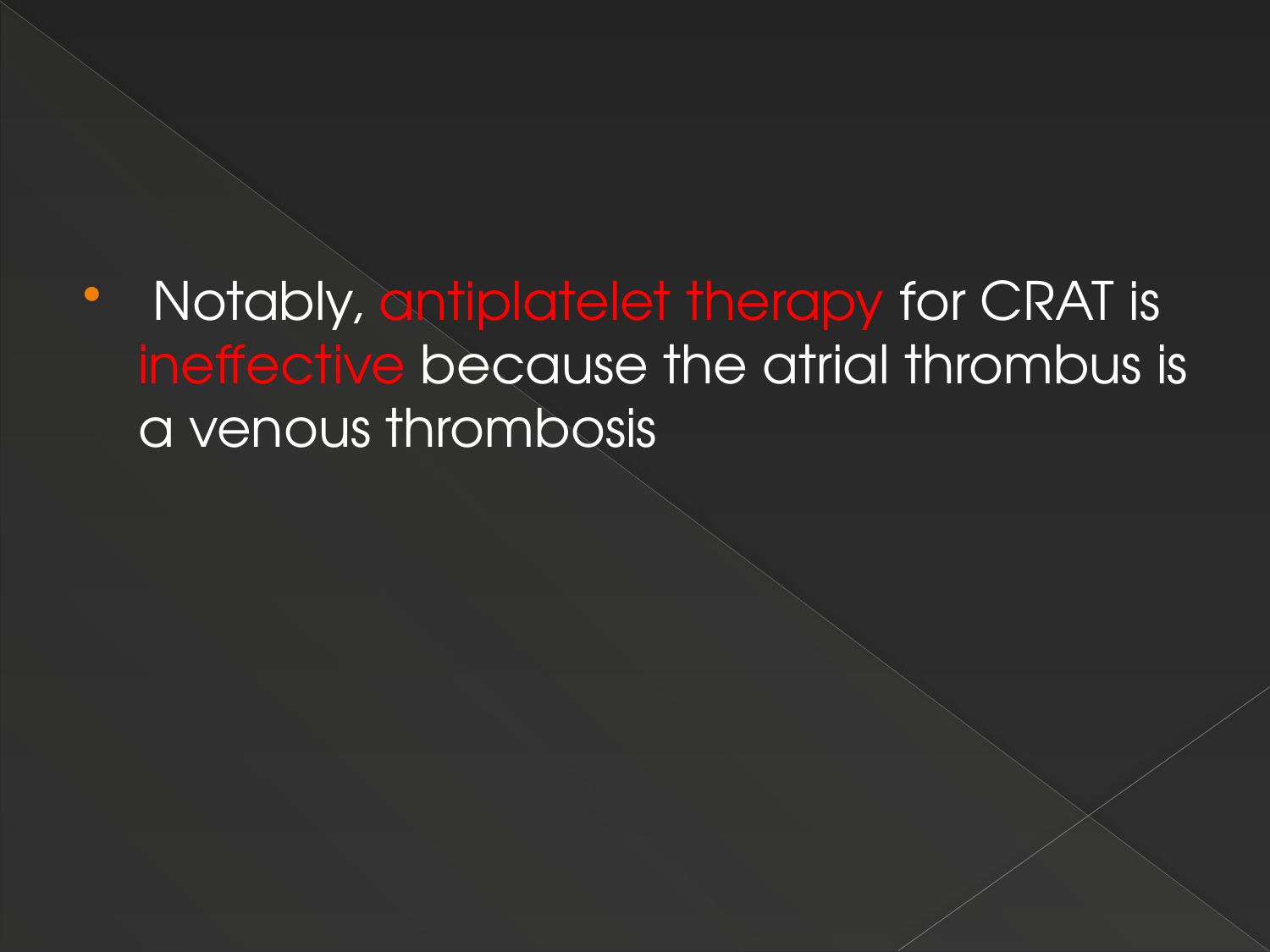

#
 Notably, antiplatelet therapy for CRAT is ineffective because the atrial thrombus is a venous thrombosis